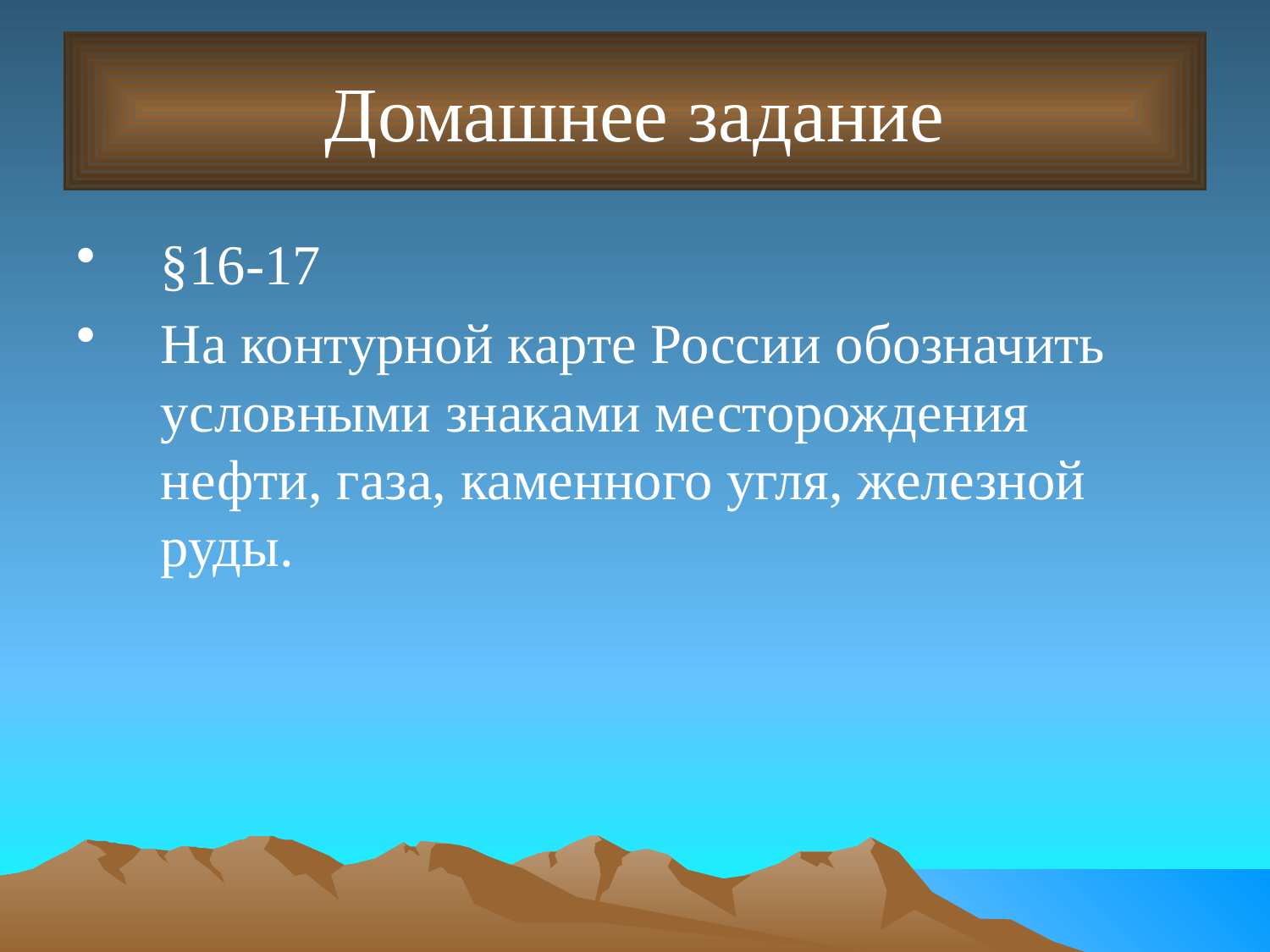

Домашнее задание
§16-17
На контурной карте России обозначить условными знаками месторождения нефти, газа, каменного угля, железной руды.